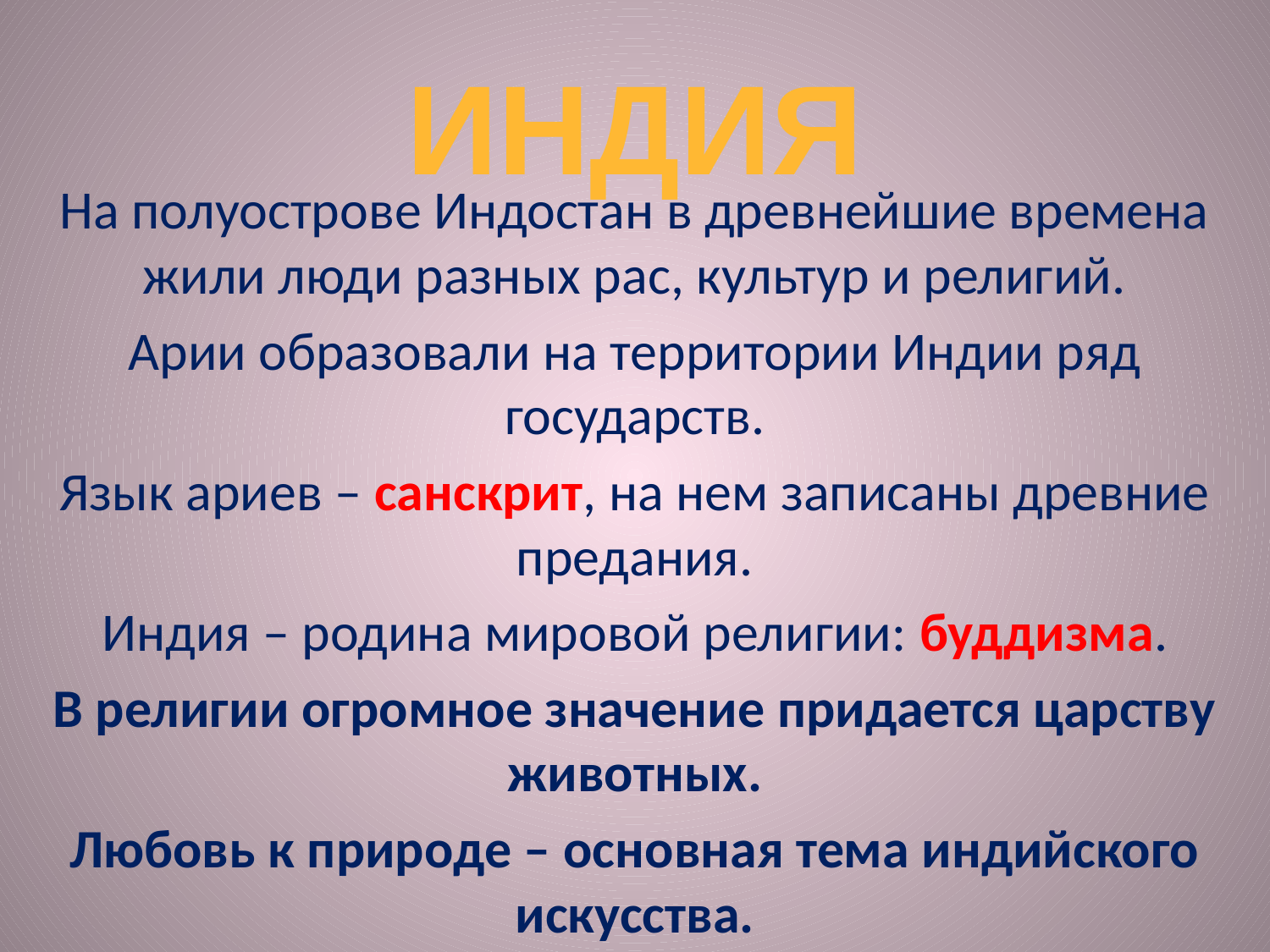

# Индия
На полуострове Индостан в древнейшие времена жили люди разных рас, культур и религий.
Арии образовали на территории Индии ряд государств.
Язык ариев – санскрит, на нем записаны древние предания.
Индия – родина мировой религии: буддизма.
В религии огромное значение придается царству животных.
Любовь к природе – основная тема индийского искусства.